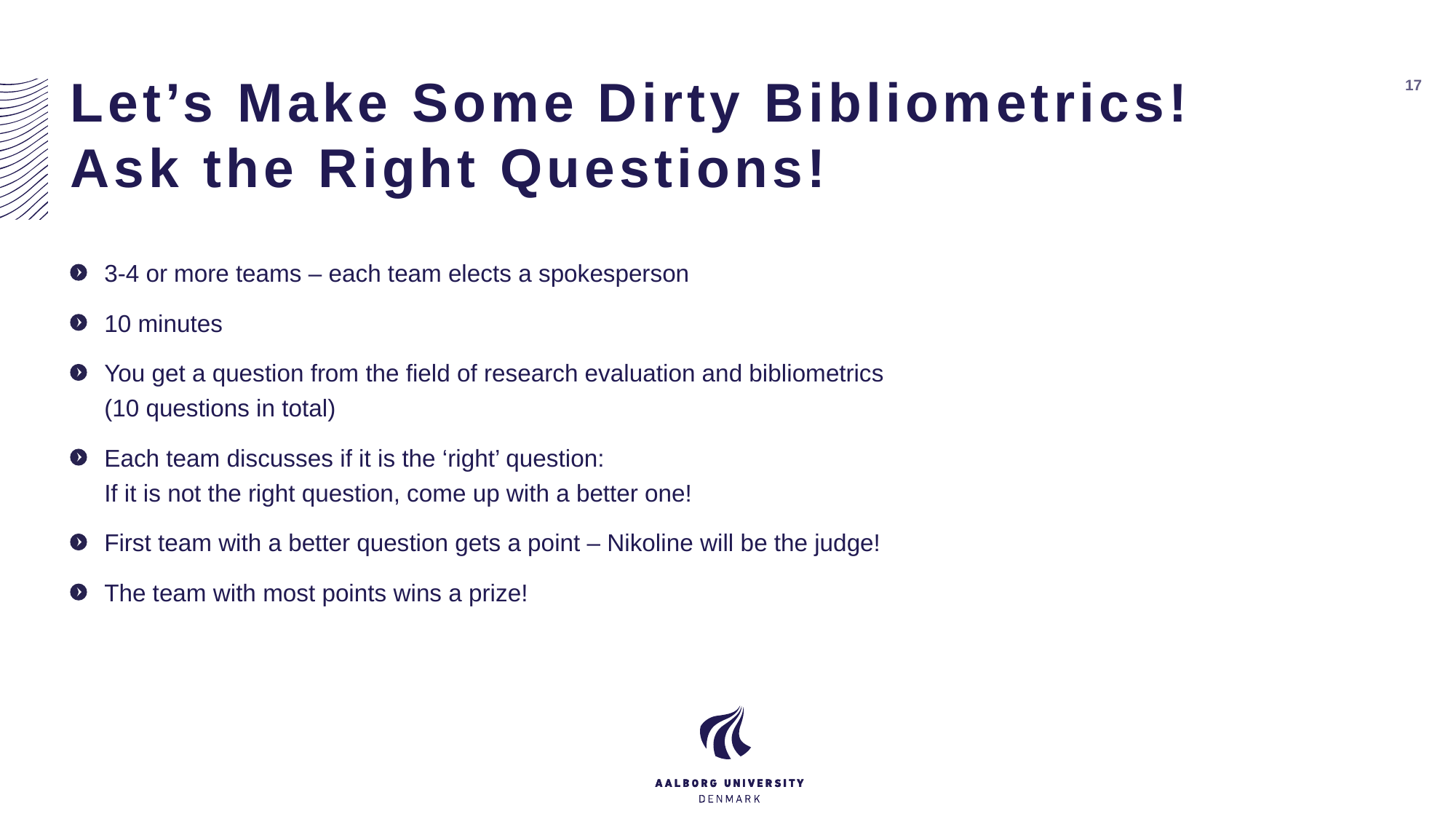

# Let’s Make Some Dirty Bibliometrics! Ask the Right Questions!
17
3-4 or more teams – each team elects a spokesperson
10 minutes
You get a question from the field of research evaluation and bibliometrics
(10 questions in total)
Each team discusses if it is the ‘right’ question:
If it is not the right question, come up with a better one!
First team with a better question gets a point – Nikoline will be the judge!
The team with most points wins a prize!